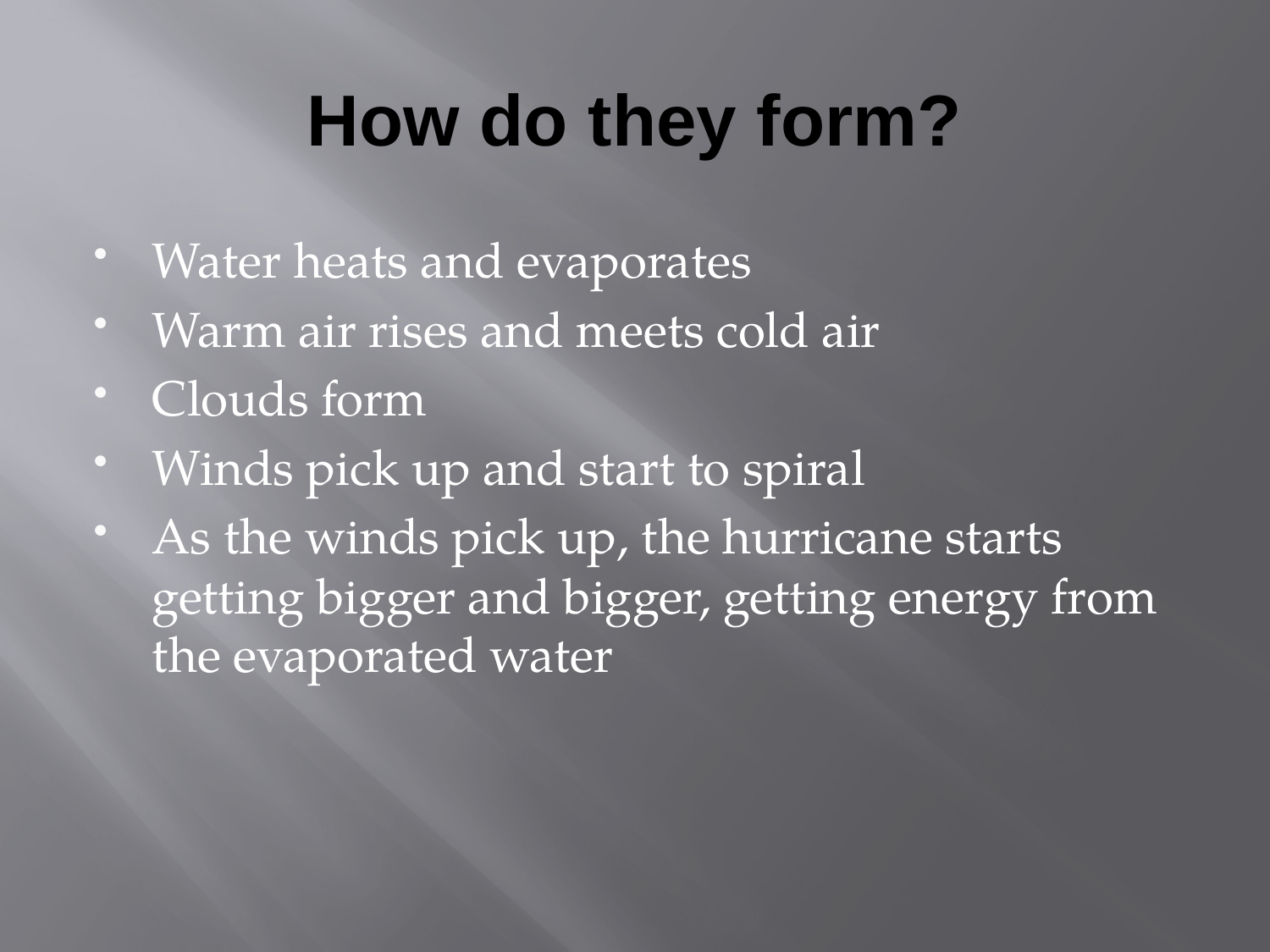

# How do they form?
Water heats and evaporates
Warm air rises and meets cold air
Clouds form
Winds pick up and start to spiral
As the winds pick up, the hurricane starts getting bigger and bigger, getting energy from the evaporated water